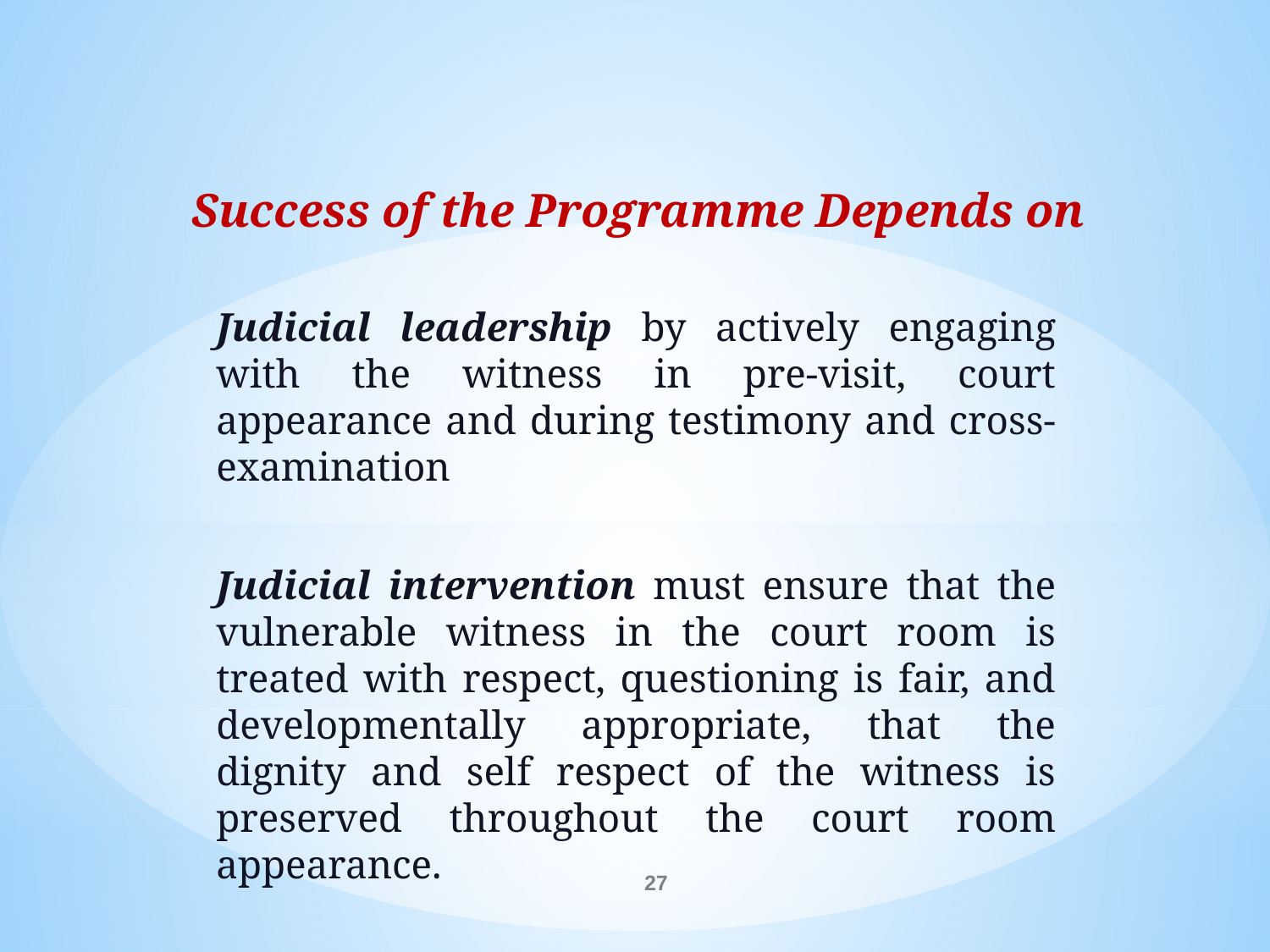

Success of the Programme Depends on
	Judicial leadership by actively engaging with the witness in pre-visit, court appearance and during testimony and cross-examination

	Judicial intervention must ensure that the vulnerable witness in the court room is treated with respect, questioning is fair, and developmentally appropriate, that the dignity and self respect of the witness is preserved throughout the court room appearance.
27